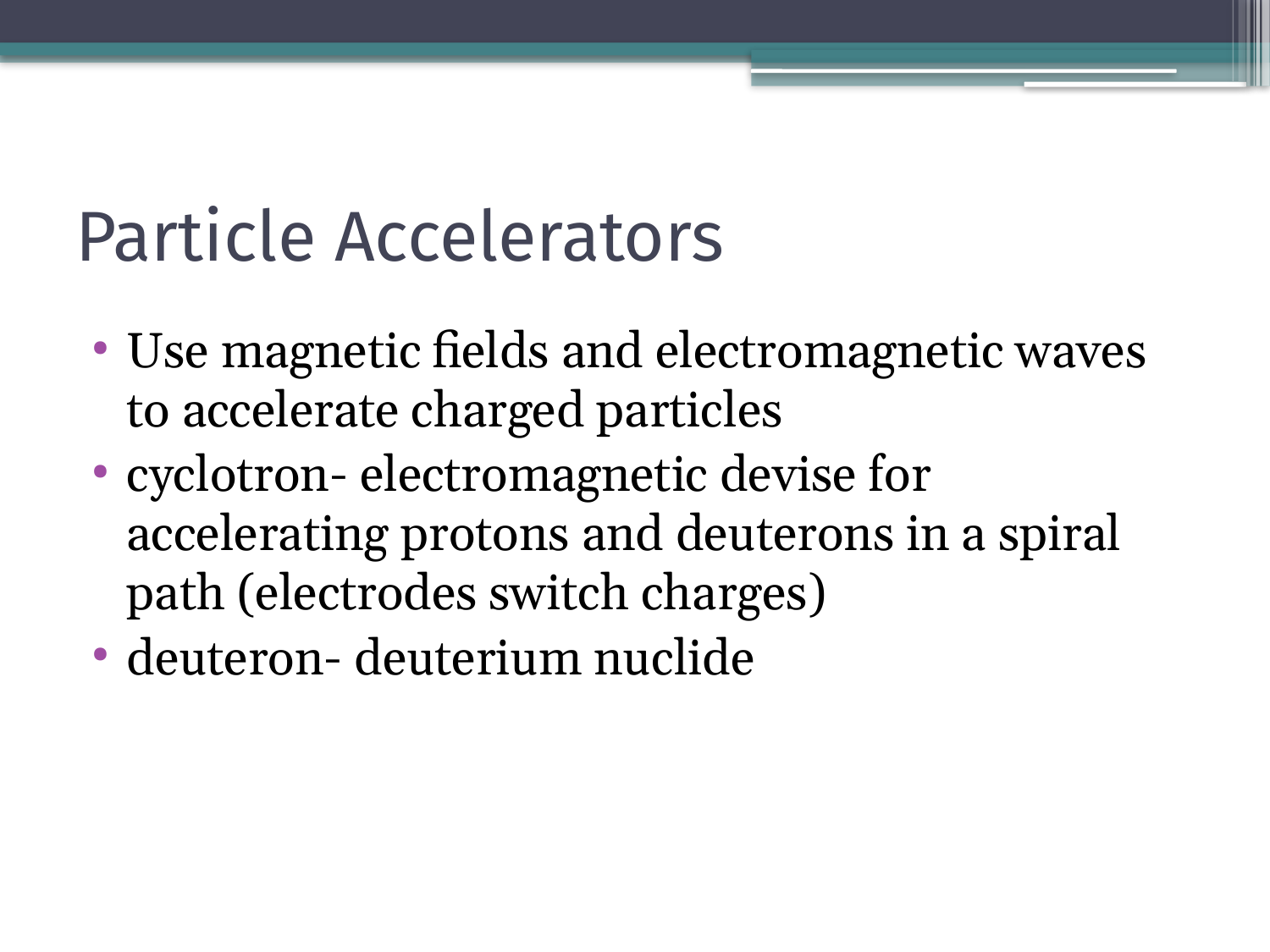

# Particle Accelerators
Use magnetic fields and electromagnetic waves to accelerate charged particles
cyclotron- electromagnetic devise for accelerating protons and deuterons in a spiral path (electrodes switch charges)
deuteron- deuterium nuclide